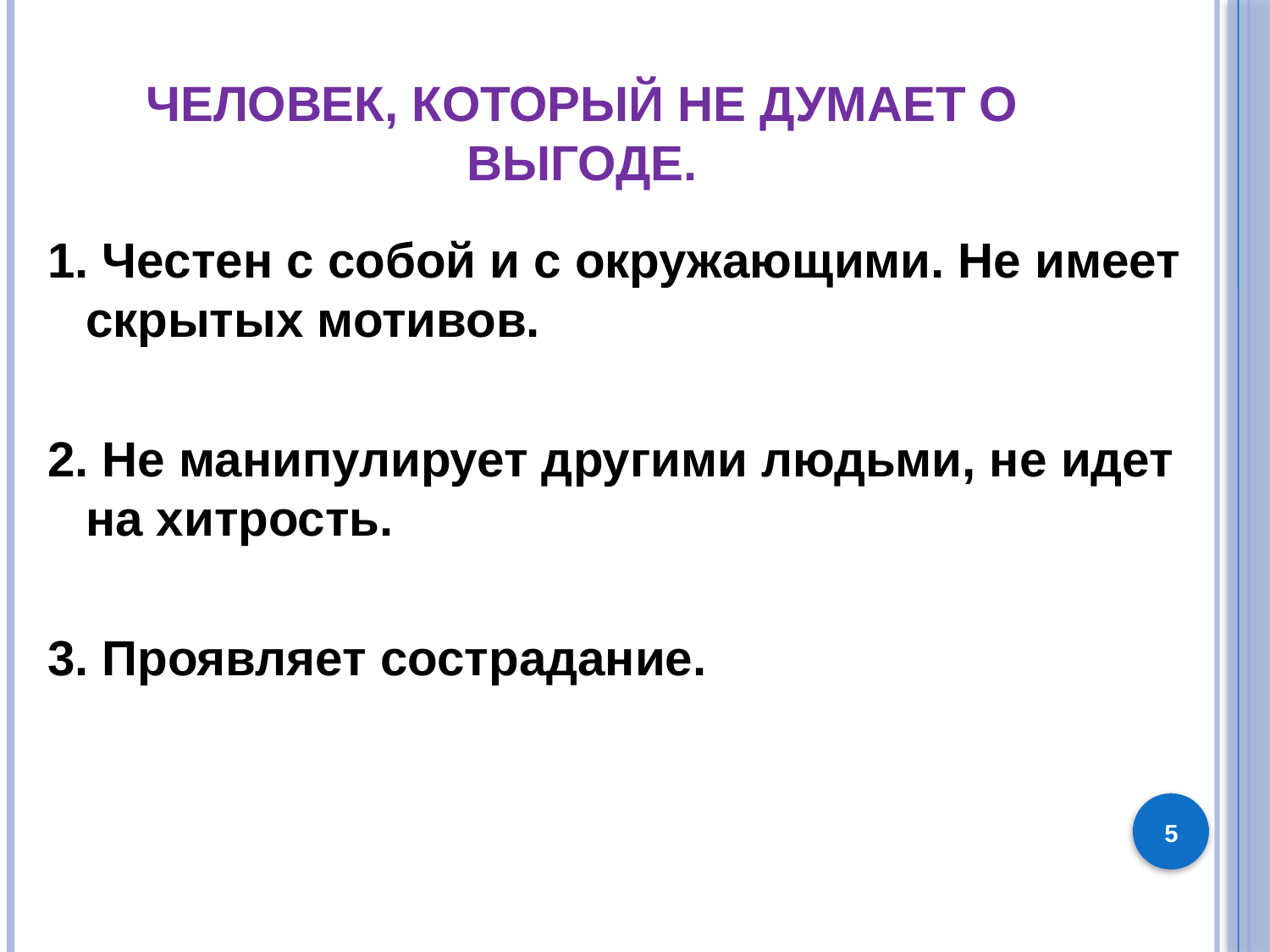

# Человек, который не думает о выгоде.
1. Честен с собой и с окружающими. Не имеет скрытых мотивов.

2. Не манипулирует другими людьми, не идет на хитрость.

3. Проявляет сострадание.

5